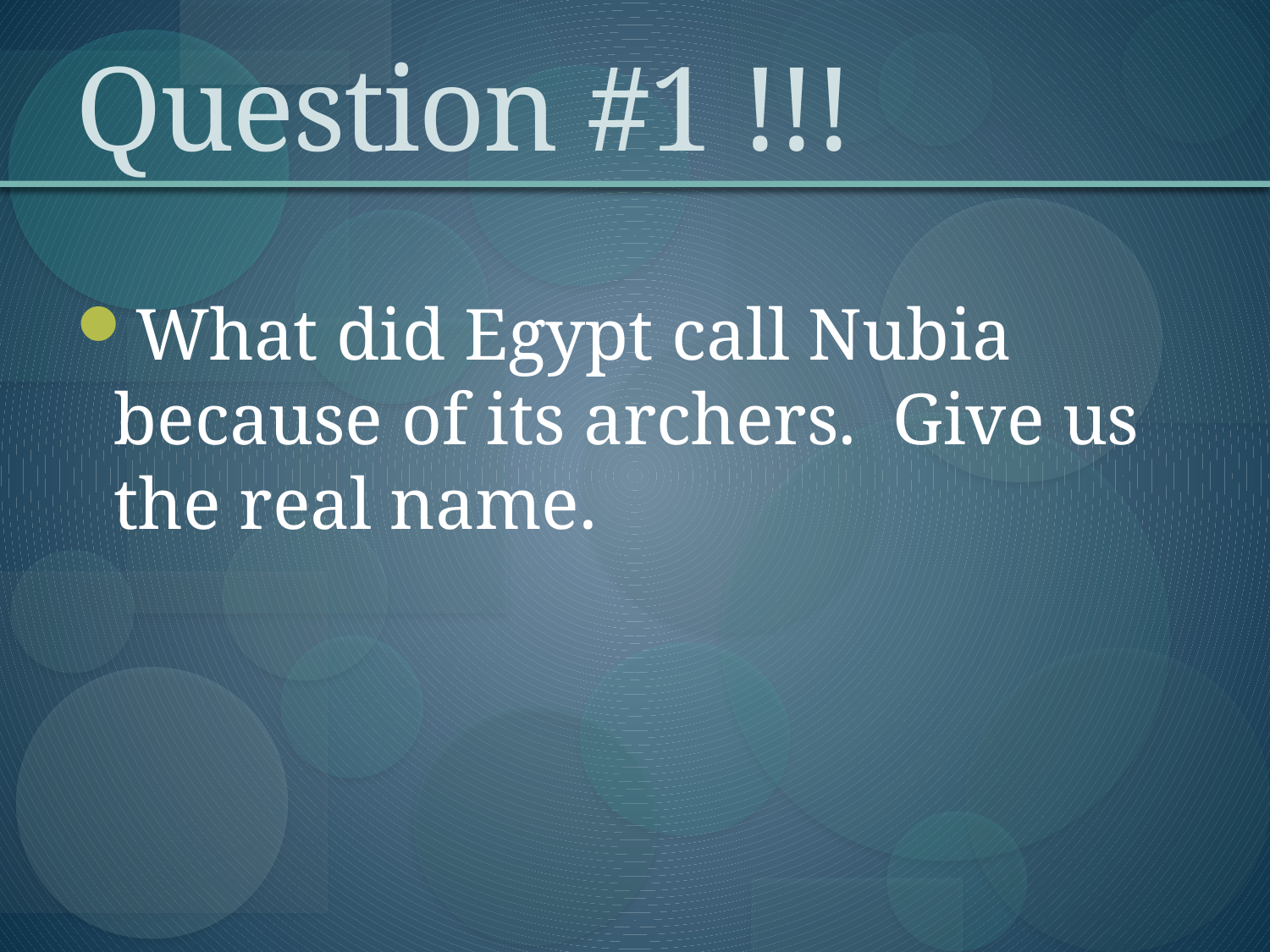

# Question #1 !!!

What did Egypt call Nubia because of its archers.  Give us the real name.